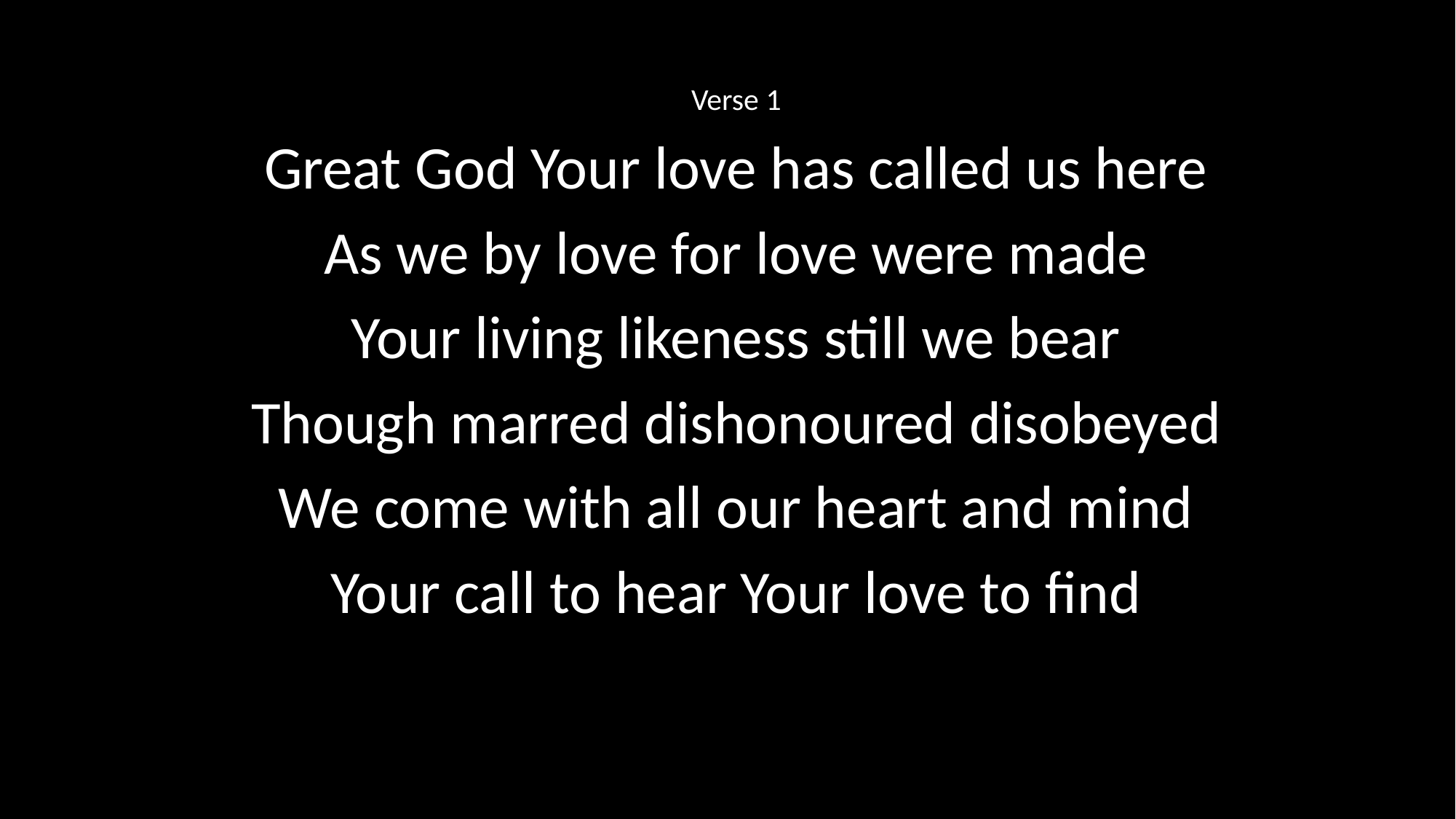

Verse 1
Great God Your love has called us here
As we by love for love were made
Your living likeness still we bear
Though marred dishonoured disobeyed
We come with all our heart and mind
Your call to hear Your love to find